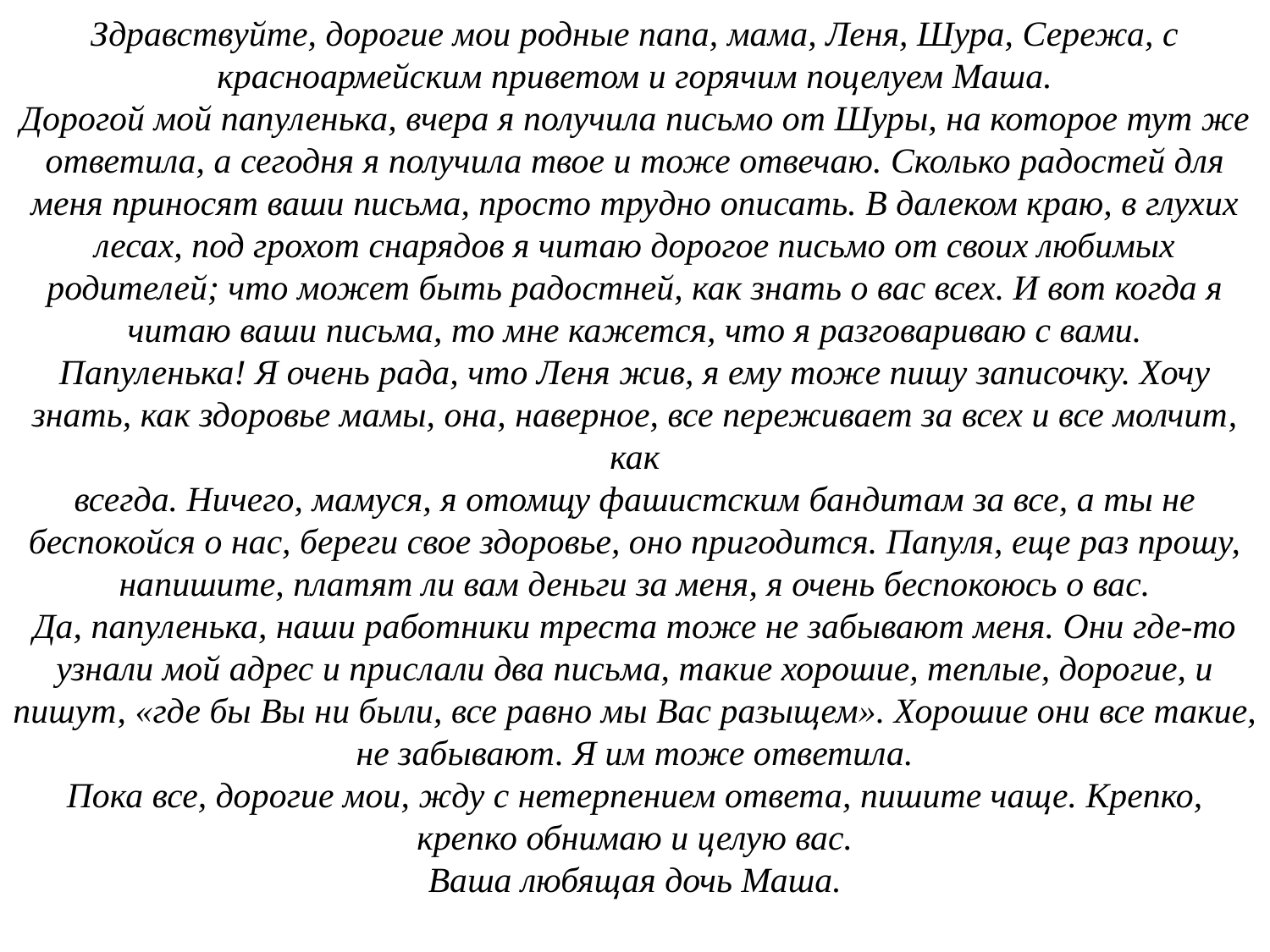

Здравствуйте, дорогие мои родные папа, мама, Леня, Шура, Сережа, с красноармейским приветом и горячим поцелуем Маша.
Дорогой мой папуленька, вчера я получила письмо от Шуры, на которое тут же ответила, а сегодня я получила твое и тоже отвечаю. Сколько радостей для меня приносят ваши письма, просто трудно описать. В далеком краю, в глухих лесах, под грохот снарядов я читаю дорогое письмо от своих любимых родителей; что может быть радостней, как знать о вас всех. И вот когда я читаю ваши письма, то мне кажется, что я разговариваю с вами.
Папуленька! Я очень рада, что Леня жив, я ему тоже пишу записочку. Хочу знать, как здоровье мамы, она, наверное, все переживает за всех и все молчит, как
всегда. Ничего, мамуся, я отомщу фашистским бандитам за все, а ты не беспокойся о нас, береги свое здоровье, оно пригодится. Папуля, еще раз прошу, напишите, платят ли вам деньги за меня, я очень беспокоюсь о вас.
Да, папуленька, наши работники треста тоже не забывают меня. Они где-то узнали мой адрес и прислали два письма, такие хорошие, теплые, дорогие, и пишут, «где бы Вы ни были, все равно мы Вас разыщем». Хорошие они все такие, не забывают. Я им тоже ответила.
Пока все, дорогие мои, жду с нетерпением ответа, пишите чаще. Крепко, крепко обнимаю и целую вас.
Ваша любящая дочь Маша.